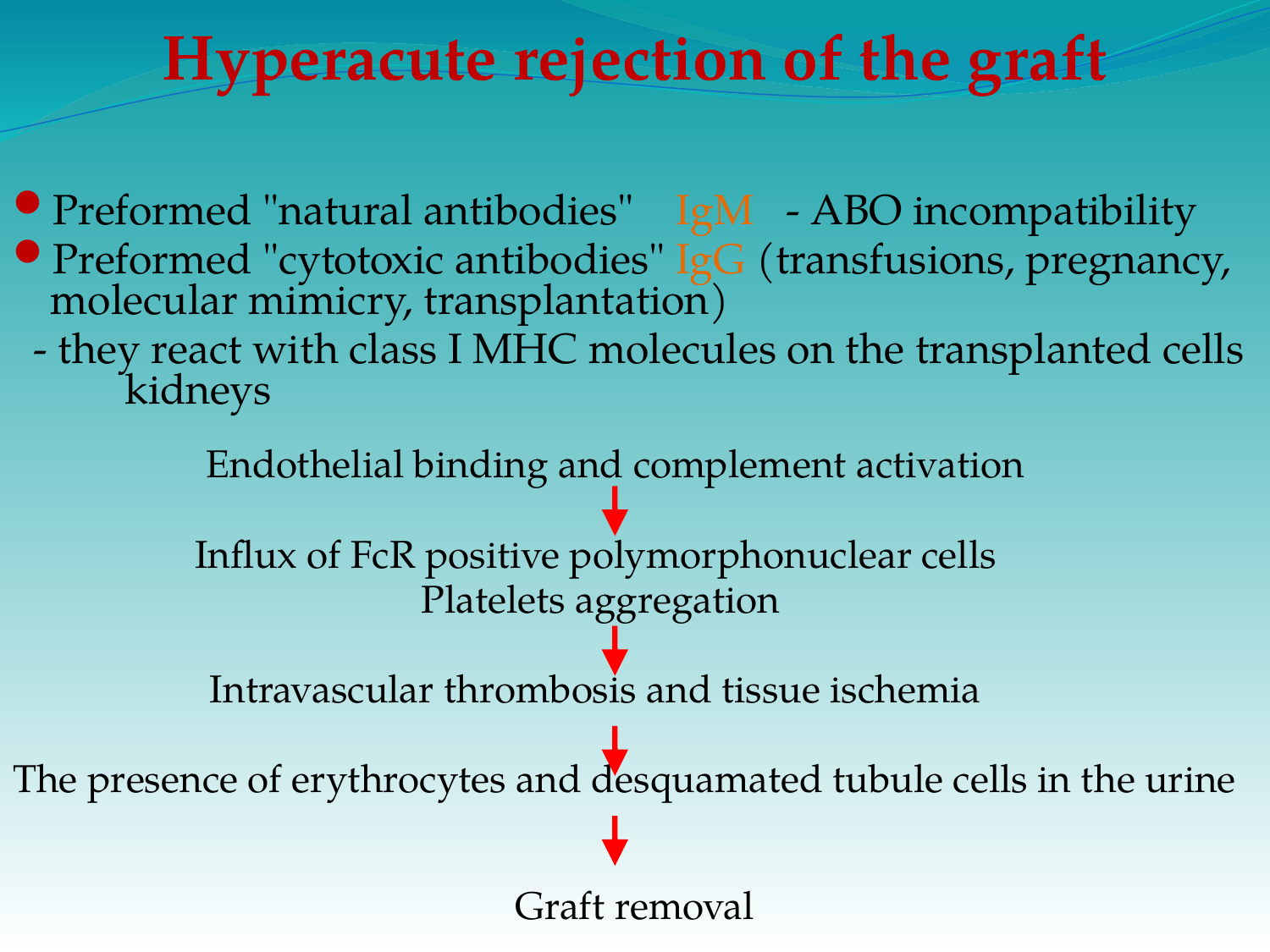

Hyperacute rejection of the graft
Preformed "natural antibodies"    IgM   - ABO incompatibility
Preformed "cytotoxic antibodies" IgG (transfusions, pregnancy, molecular mimicry, transplantation)
  - they react with class I MHC molecules on the transplanted cells         kidneys

 Endothelial binding and complement activation

Influx of FcR positive polymorphonuclear cells
Platelets aggregation

Intravascular thrombosis and tissue ischemia

The presence of erythrocytes and desquamated tubule cells in the urine

Graft removal